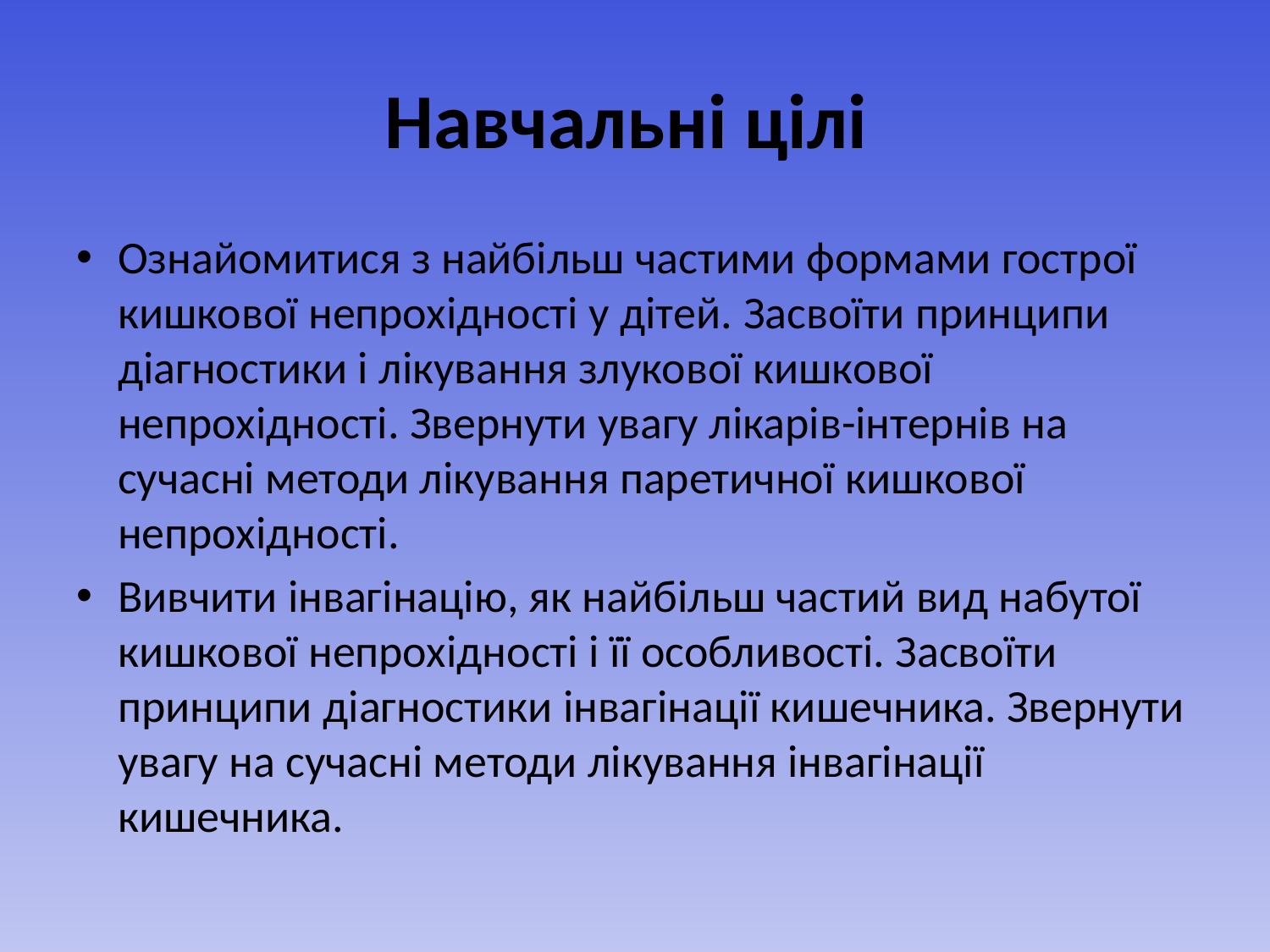

# Навчальні цілі
Ознайомитися з найбільш частими формами гострої кишкової непрохідності у дітей. Засвоїти принципи діагностики і лікування злукової кишкової непрохідності. Звернути увагу лікарів-інтернів на сучасні методи лікування паретичної кишкової непрохідності.
Вивчити інвагінацію, як найбільш частий вид набутої кишкової непрохідності і її особливості. Засвоїти принципи діагностики інвагінації кишечника. Звернути увагу на сучасні методи лікування інвагінації кишечника.